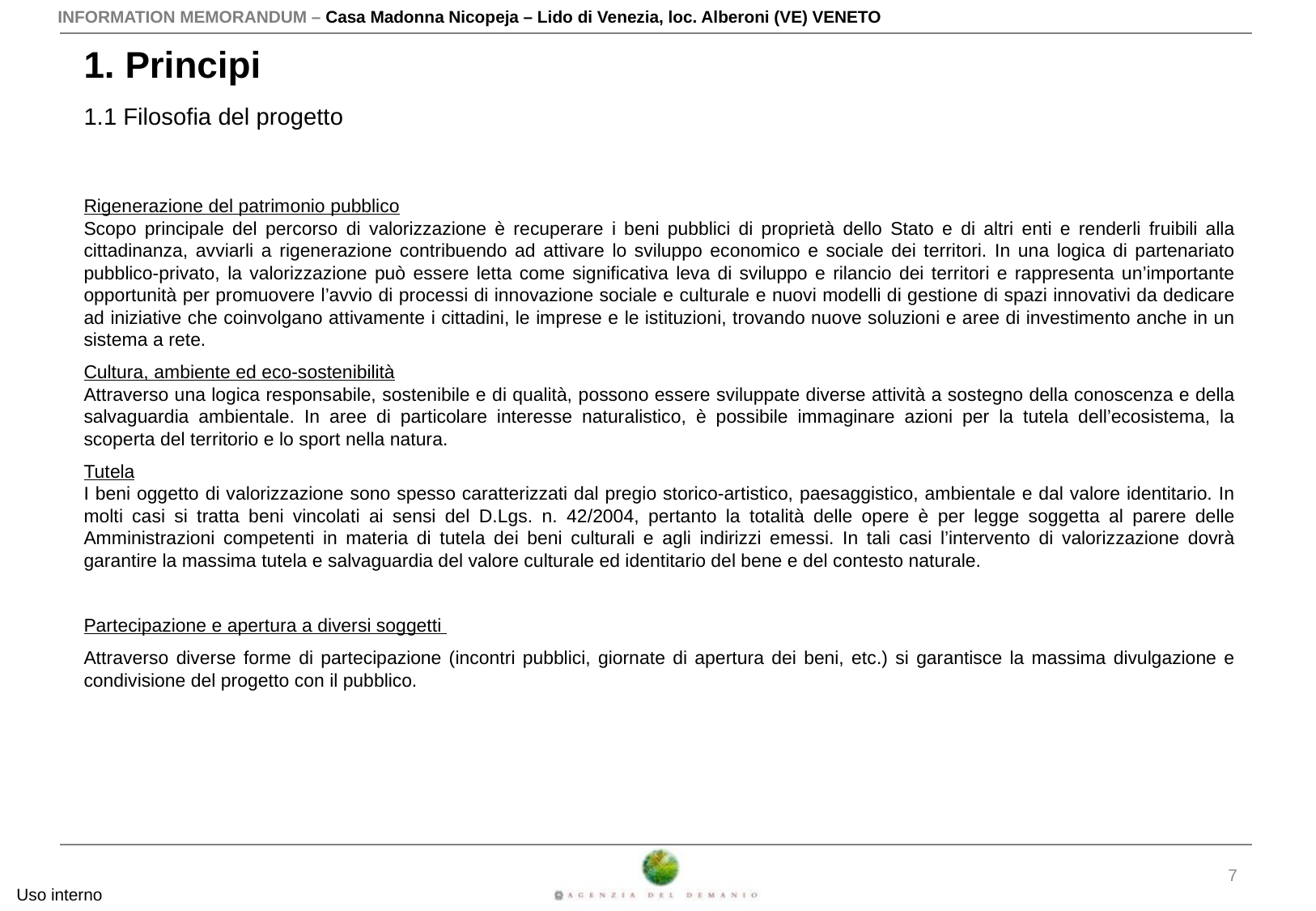

1. Principi
1.1 Filosofia del progetto

Rigenerazione del patrimonio pubblico
Scopo principale del percorso di valorizzazione è recuperare i beni pubblici di proprietà dello Stato e di altri enti e renderli fruibili alla cittadinanza, avviarli a rigenerazione contribuendo ad attivare lo sviluppo economico e sociale dei territori. In una logica di partenariato pubblico-privato, la valorizzazione può essere letta come significativa leva di sviluppo e rilancio dei territori e rappresenta un’importante opportunità per promuovere l’avvio di processi di innovazione sociale e culturale e nuovi modelli di gestione di spazi innovativi da dedicare ad iniziative che coinvolgano attivamente i cittadini, le imprese e le istituzioni, trovando nuove soluzioni e aree di investimento anche in un sistema a rete.
Cultura, ambiente ed eco-sostenibilità
Attraverso una logica responsabile, sostenibile e di qualità, possono essere sviluppate diverse attività a sostegno della conoscenza e della salvaguardia ambientale. In aree di particolare interesse naturalistico, è possibile immaginare azioni per la tutela dell’ecosistema, la scoperta del territorio e lo sport nella natura.
Tutela
I beni oggetto di valorizzazione sono spesso caratterizzati dal pregio storico-artistico, paesaggistico, ambientale e dal valore identitario. In molti casi si tratta beni vincolati ai sensi del D.Lgs. n. 42/2004, pertanto la totalità delle opere è per legge soggetta al parere delle Amministrazioni competenti in materia di tutela dei beni culturali e agli indirizzi emessi. In tali casi l’intervento di valorizzazione dovrà garantire la massima tutela e salvaguardia del valore culturale ed identitario del bene e del contesto naturale.

Partecipazione e apertura a diversi soggetti
Attraverso diverse forme di partecipazione (incontri pubblici, giornate di apertura dei beni, etc.) si garantisce la massima divulgazione e condivisione del progetto con il pubblico.
7